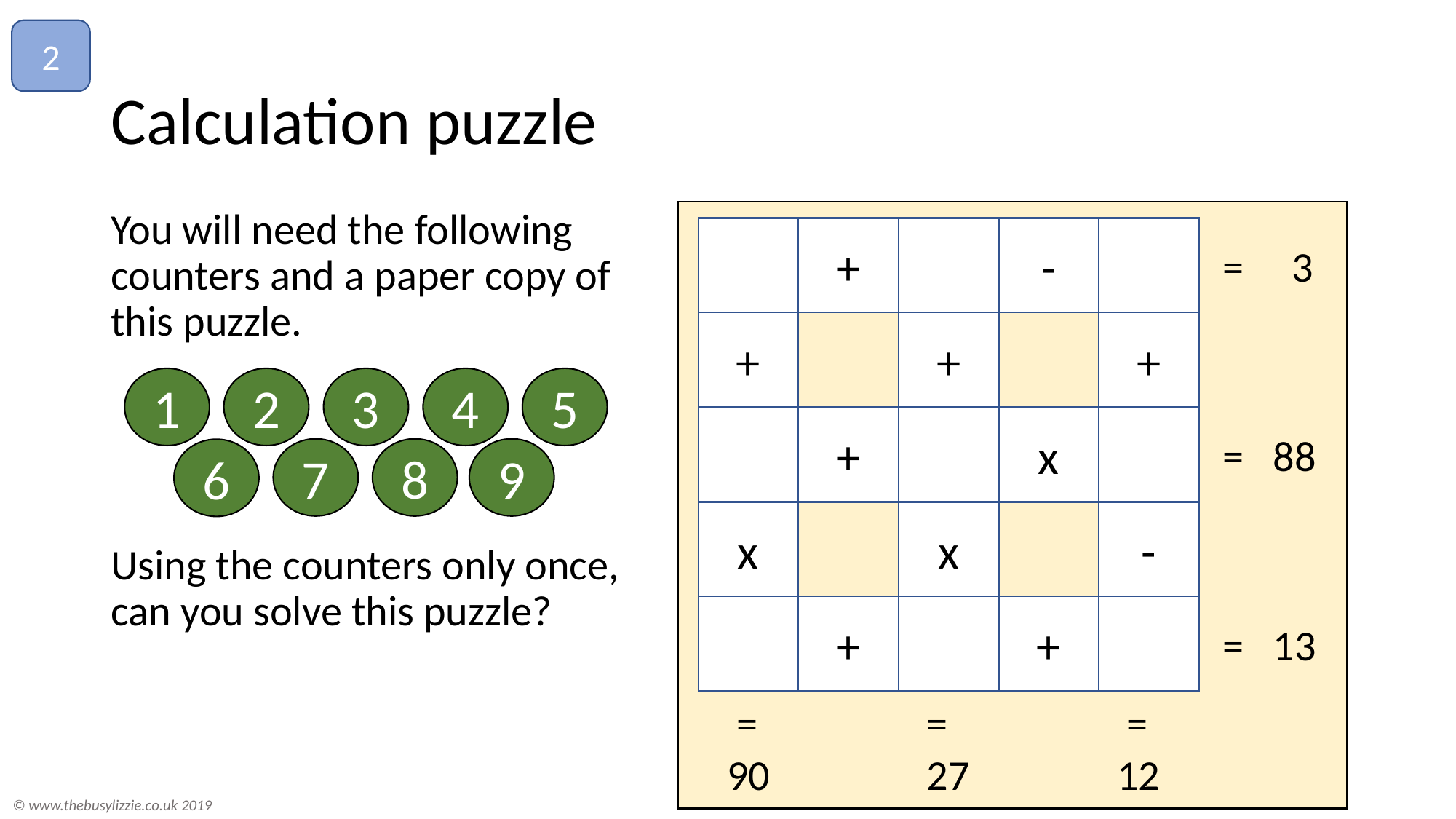

2
# Calculation puzzle
You will need the following counters and a paper copy of this puzzle.
Using the counters only once, can you solve this puzzle?

+

-
+
+

+

+

x
-
x

x

+

+
=     3
1
2
3
4
5
9
8
7
6
=   88
=   13
 =
12
 =
90
 =
 27
© www.thebusylizzie.co.uk 2019